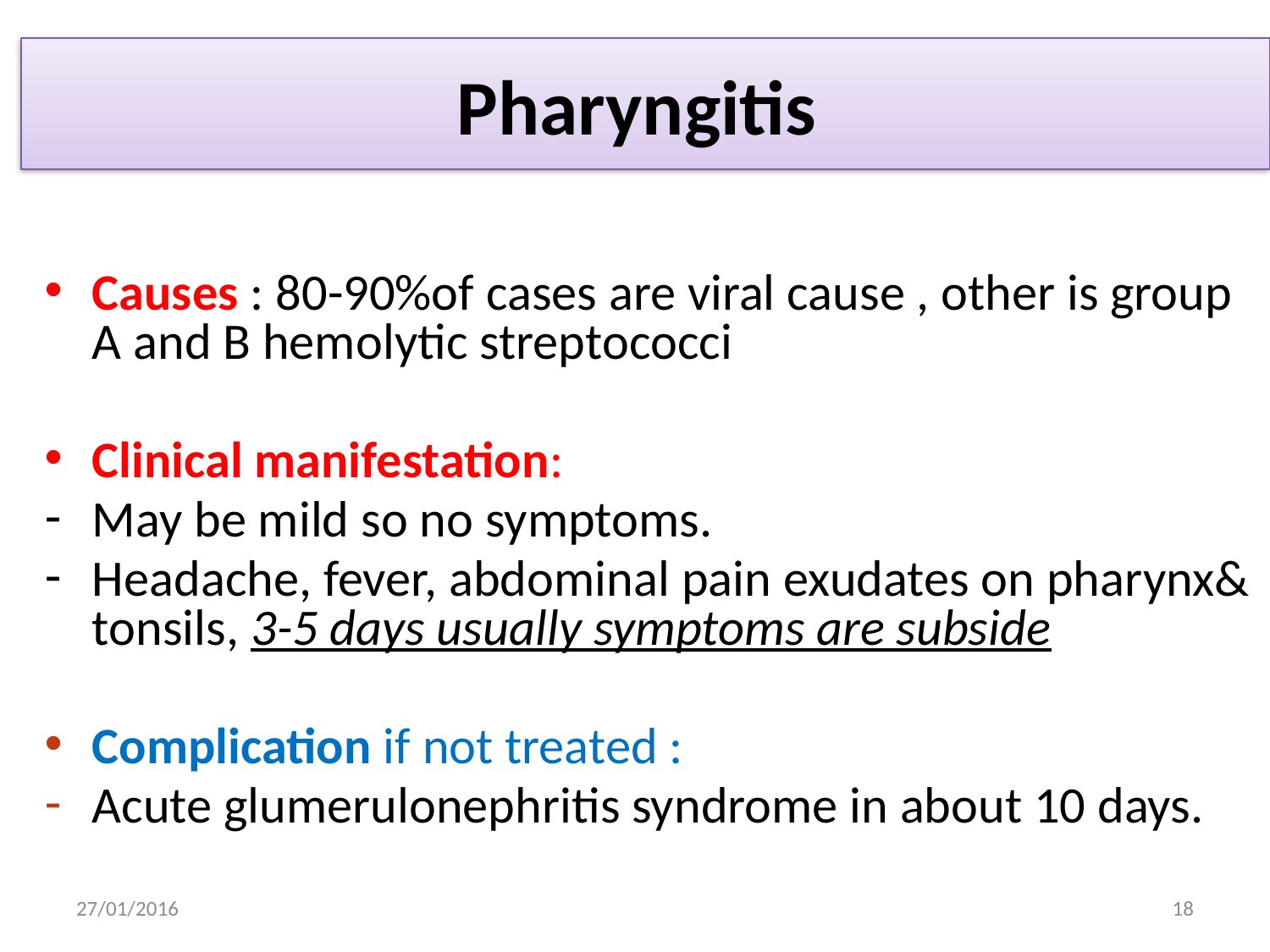

# Pharyngitis
Causes : 80-90%of cases are viral cause , other is group A and B hemolytic streptococci

Clinical manifestation:
May be mild so no symptoms.
Headache, fever, abdominal pain exudates on pharynx& tonsils, 3-5 days usually symptoms are subside

Complication if not treated :
Acute glumerulonephritis syndrome in about 10 days.
27/01/2016
18